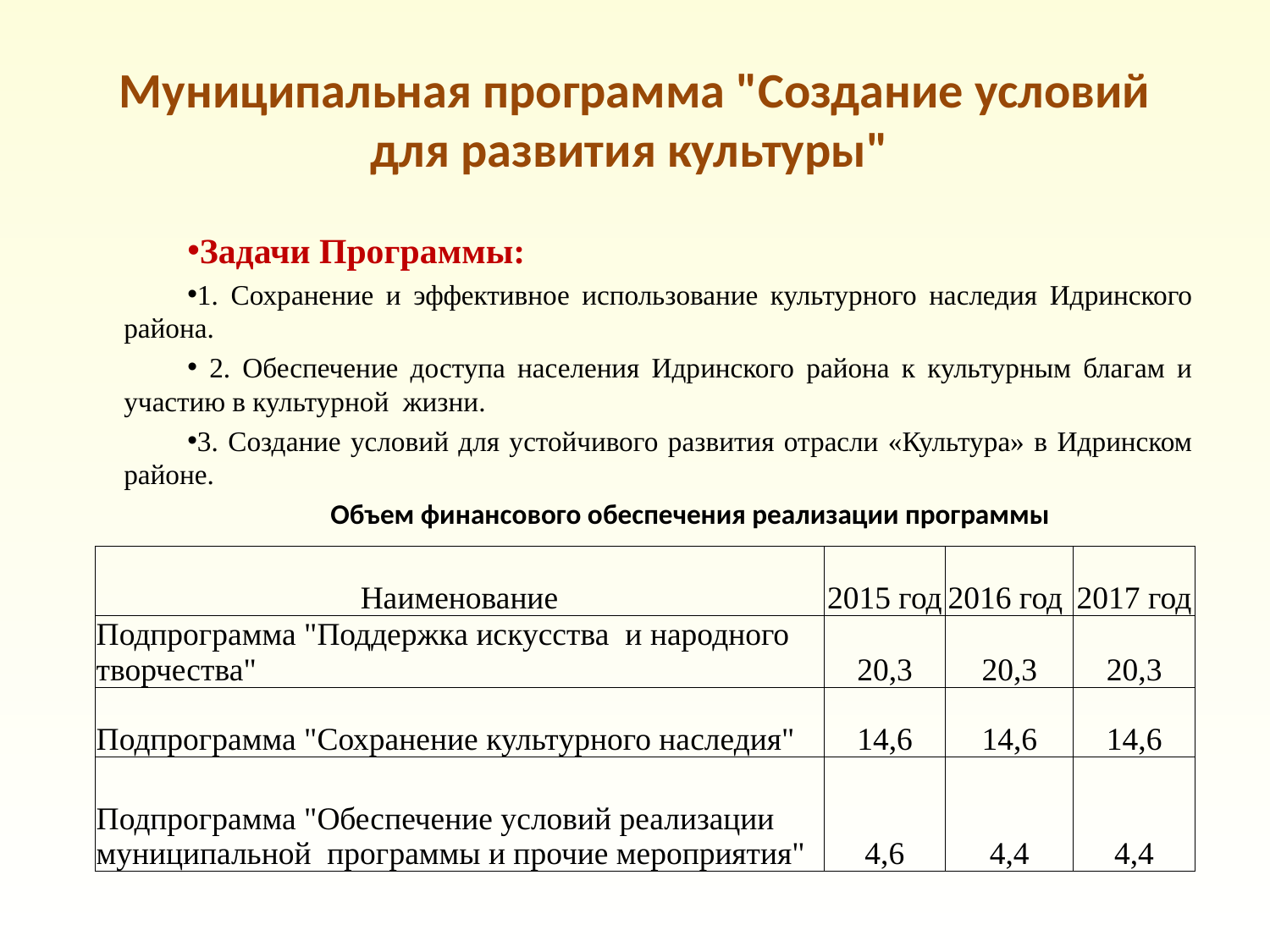

# Муниципальная программа "Создание условий для развития культуры"
Задачи Программы:
1. Сохранение и эффективное использование культурного наследия Идринского района.
 2. Обеспечение доступа населения Идринского района к культурным благам и участию в культурной  жизни.
3. Создание условий для устойчивого развития отрасли «Культура» в Идринском районе.
Объем финансового обеспечения реализации программы

| Наименование | 2015 год | 2016 год | 2017 год |
| --- | --- | --- | --- |
| Подпрограмма "Поддержка искусства и народного творчества" | 20,3 | 20,3 | 20,3 |
| Подпрограмма "Сохранение культурного наследия" | 14,6 | 14,6 | 14,6 |
| Подпрограмма "Обеспечение условий реализации муниципальной программы и прочие мероприятия" | 4,6 | 4,4 | 4,4 |